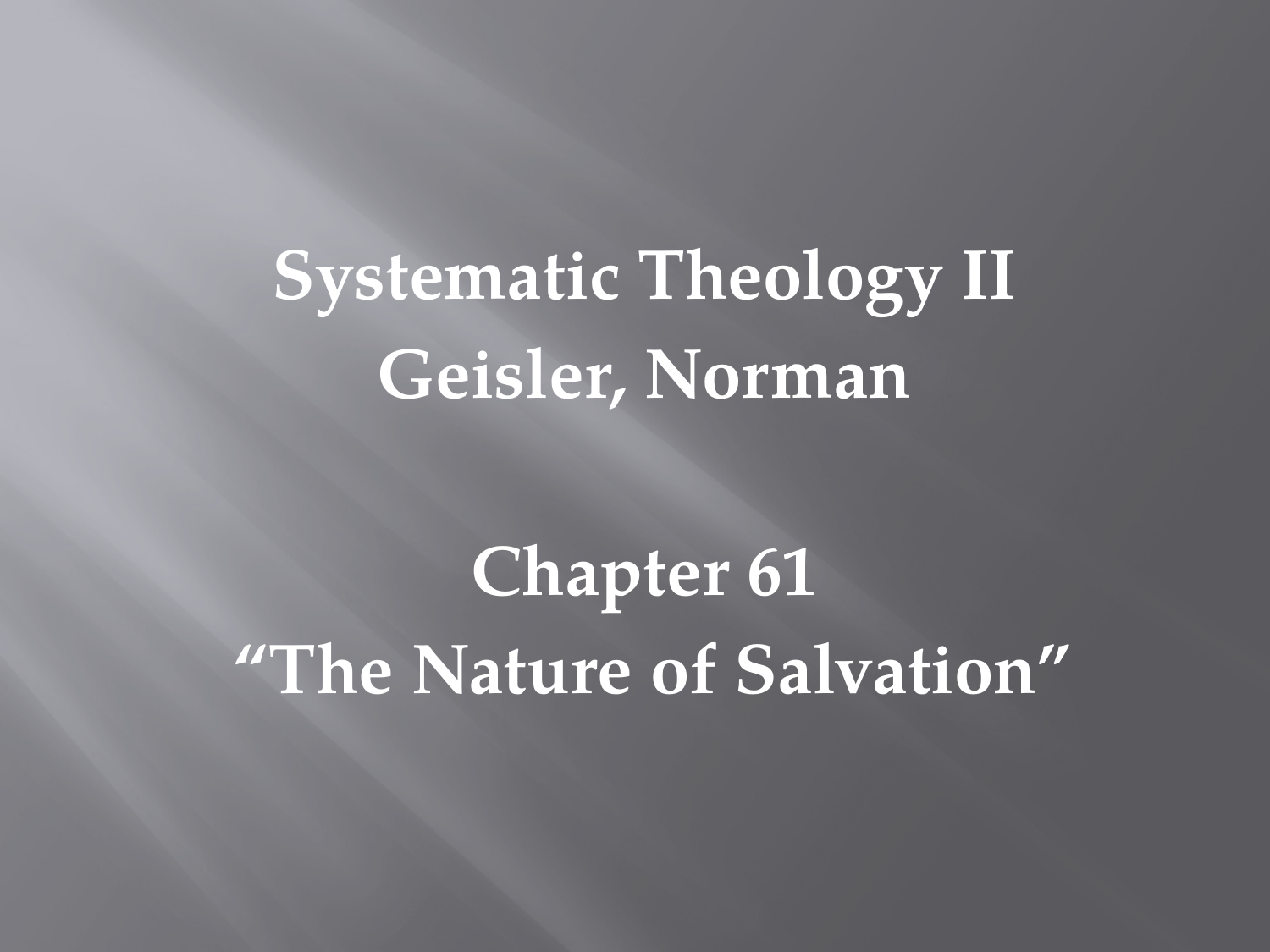

Systematic Theology II
Geisler, Norman

Chapter 61
 “The Nature of Salvation”